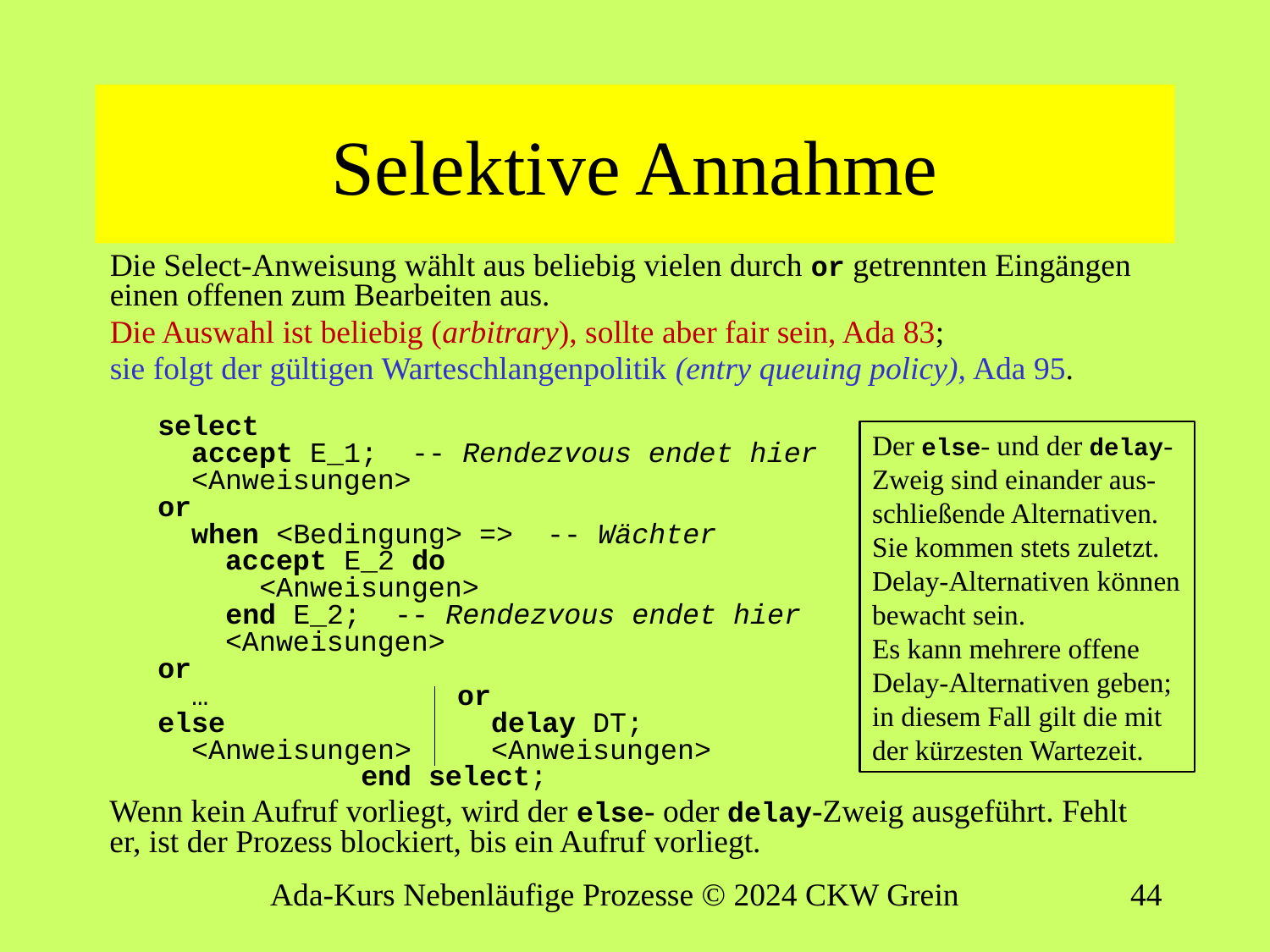

# Selektive Annahme
Die Select-Anweisung wählt aus beliebig vielen durch or getrennten Eingängen einen offenen zum Bearbeiten aus.
Die Auswahl ist beliebig (arbitrary), sollte aber fair sein, Ada 83;
sie folgt der gültigen Warteschlangenpolitik (entry queuing policy), Ada 95.
select
  accept E_1;  -- Rendezvous endet hier
  <Anweisungen>
or
  when <Bedingung> =>  -- Wächter
    accept E_2 do
      <Anweisungen>
    end E_2;  -- Rendezvous endet hier
    <Anweisungen>
or
  …	or
else	  delay DT;
  <Anweisungen>	  <Anweisungen>
            end select;
Der else- und der delay-Zweig sind einander aus-schließende Alternativen. Sie kommen stets zuletzt.
Delay-Alternativen können bewacht sein.
Es kann mehrere offene Delay-Alternativen geben; in diesem Fall gilt die mit der kürzesten Wartezeit.
Wenn kein Aufruf vorliegt, wird der else- oder delay-Zweig ausgeführt. Fehlt er, ist der Prozess blockiert, bis ein Aufruf vorliegt.
Ada-Kurs Nebenläufige Prozesse © 2024 CKW Grein
44